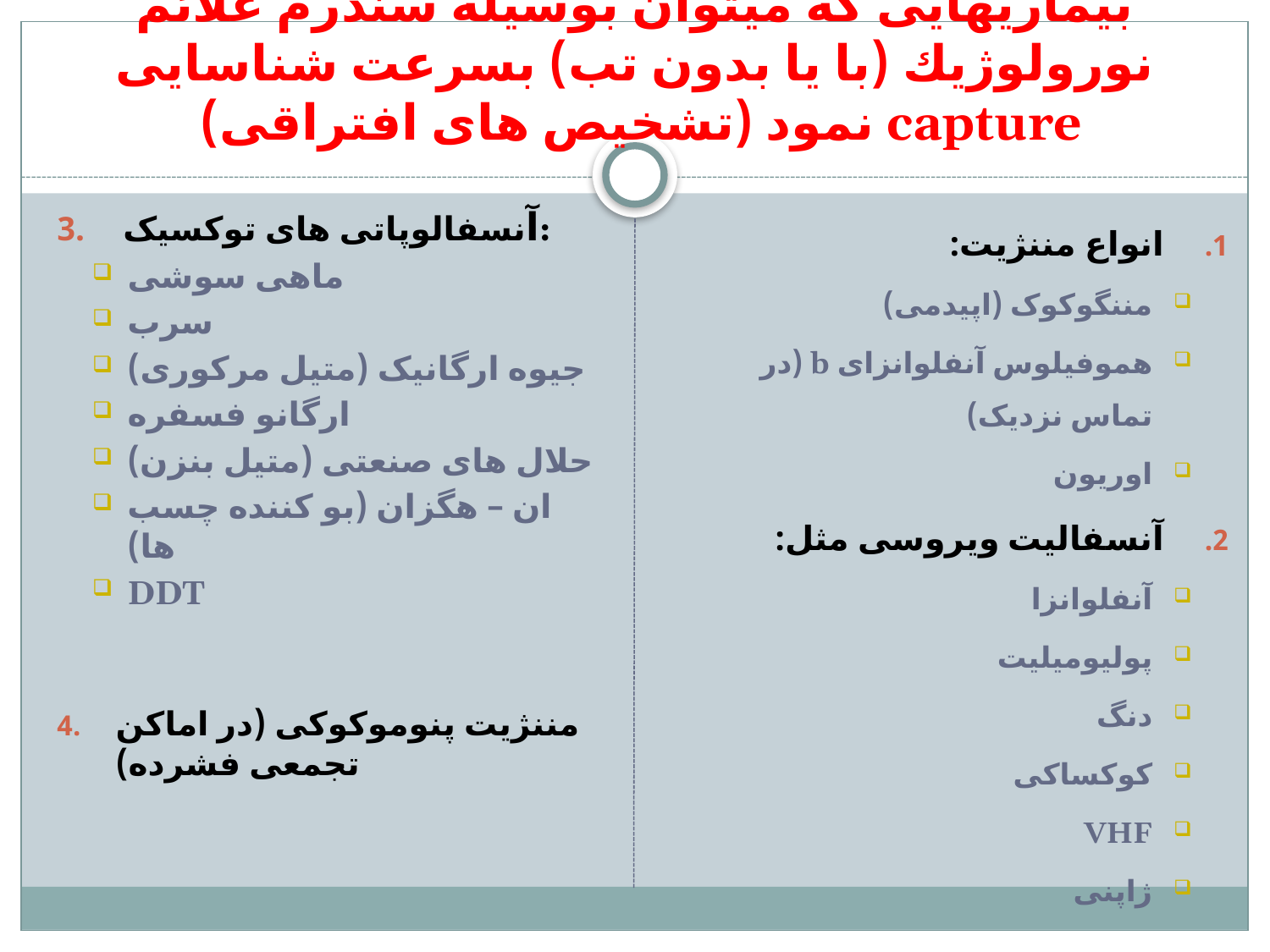

# بیماریهایی که میتوان بوسیله سندرم علائم نورولوژيك (با یا بدون تب) بسرعت شناسایی capture نمود (تشخیص های افتراقی)
آنسفالوپاتی های توکسیک:
ماهی سوشی
سرب
جیوه ارگانیک (متیل مرکوری)
ارگانو فسفره
حلال های صنعتی (متیل بنزن)
ان – هگزان (بو کننده چسب ها)
DDT

مننژیت پنوموکوکی (در اماکن تجمعی فشرده)

انواع مننژیت:
مننگوکوک (اپیدمی)
هموفیلوس آنفلوانزای b (در تماس نزدیک)
اوریون
آنسفالیت ویروسی مثل:
آنفلوانزا
پولیومیلیت
دنگ
کوکساکی
VHF
ژاپنی